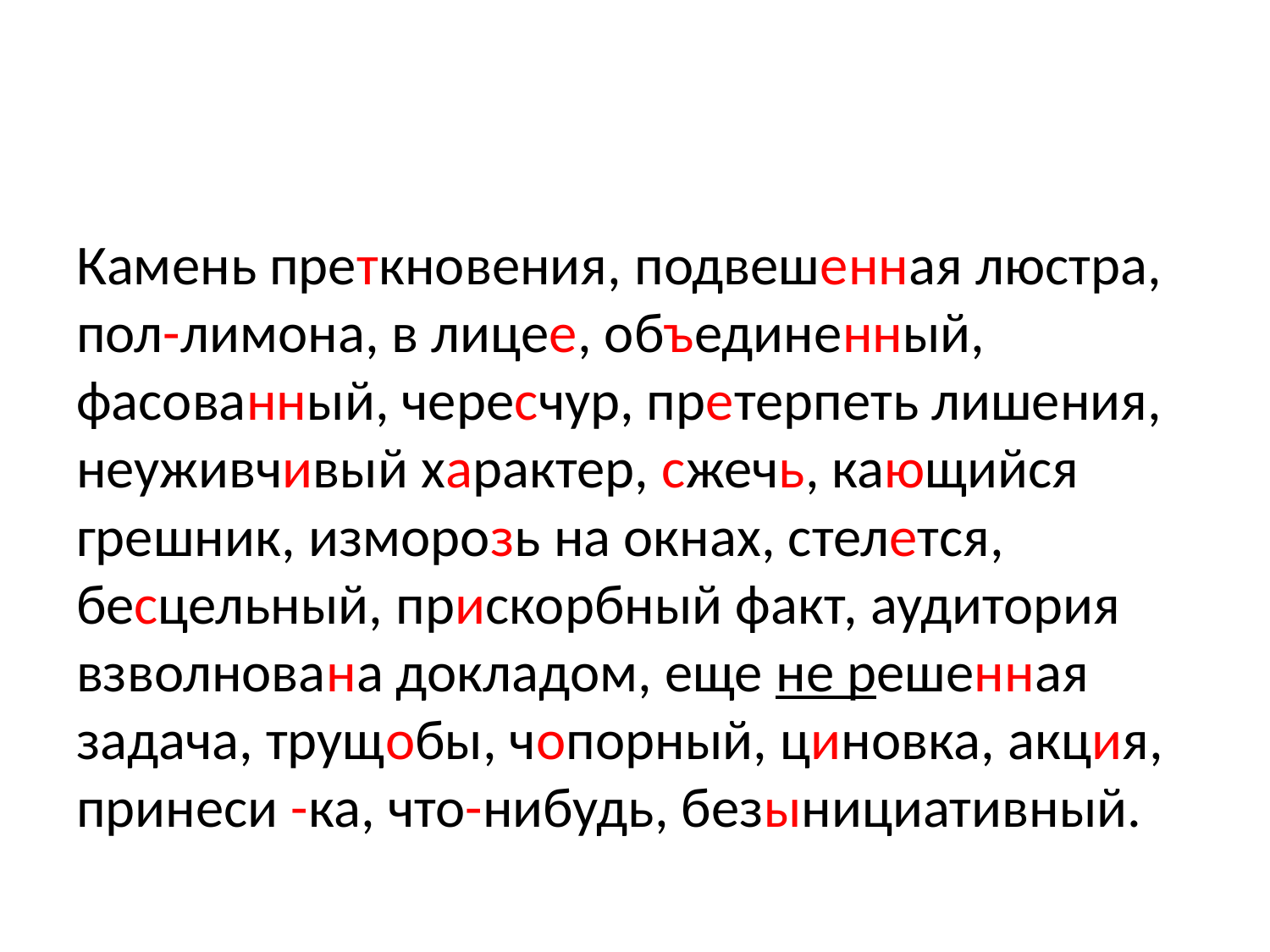

#
Камень преткновения, подвешенная люстра, пол-лимона, в лицее, объединенный, фасованный, чересчур, претерпеть лишения, неуживчивый характер, сжечь, кающийся грешник, изморозь на окнах, стелется, бесцельный, прискорбный факт, аудитория взволнована докладом, еще не решенная задача, трущобы, чопорный, циновка, акция, принеси -ка, что-нибудь, безынициативный.